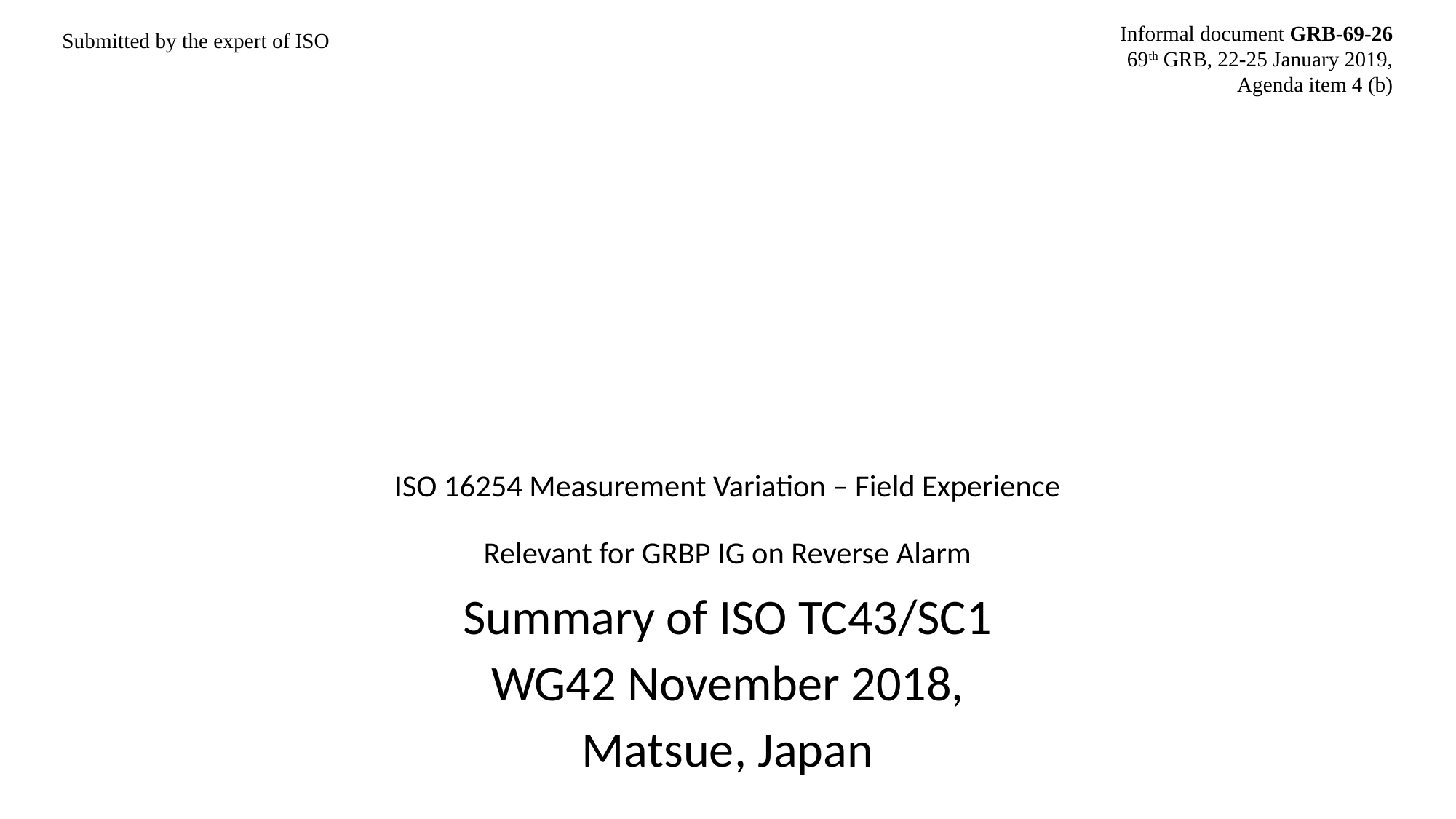

Informal document GRB-69-26
69th GRB, 22-25 January 2019,
Agenda item 4 (b)
Submitted by the expert of ISO
# ISO 16254 Measurement Variation – Field Experience Relevant for GRBP IG on Reverse Alarm
Summary of ISO TC43/SC1
WG42 November 2018,
Matsue, Japan